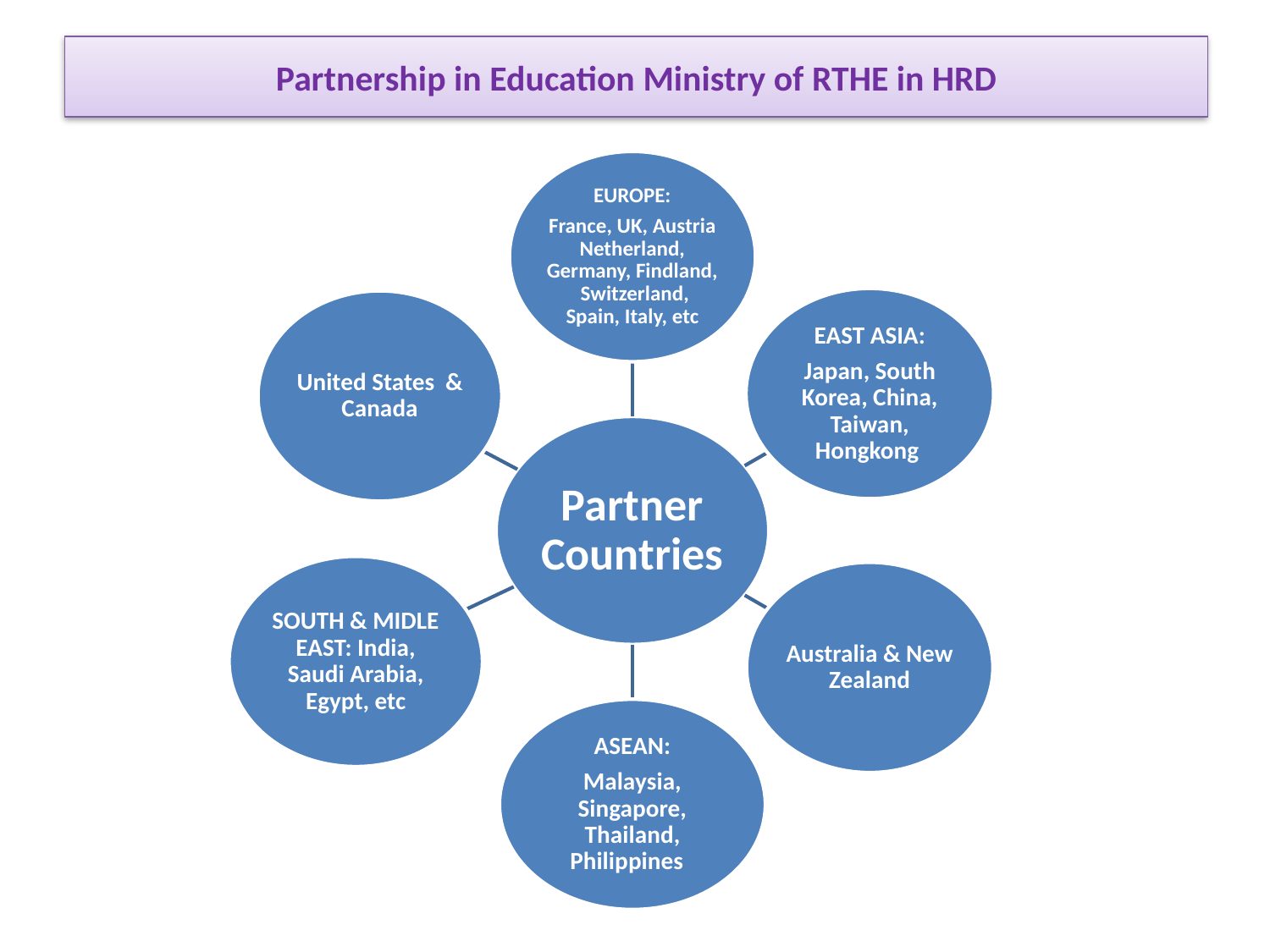

# Partnership in Education Ministry of RTHE in HRD
Partner Countries

EUROPE:
France, UK, Austria Netherland, Germany, Findland,  Switzerland, Spain, Italy, etc

EAST ASIA:
Japan, South Korea, China, Taiwan, Hongkong

Australia & New Zealand

ASEAN:
Malaysia, Singapore, Thailand, Philippines

United States  & Canada

SOUTH & MIDLE EAST: India, Saudi Arabia, Egypt, etc